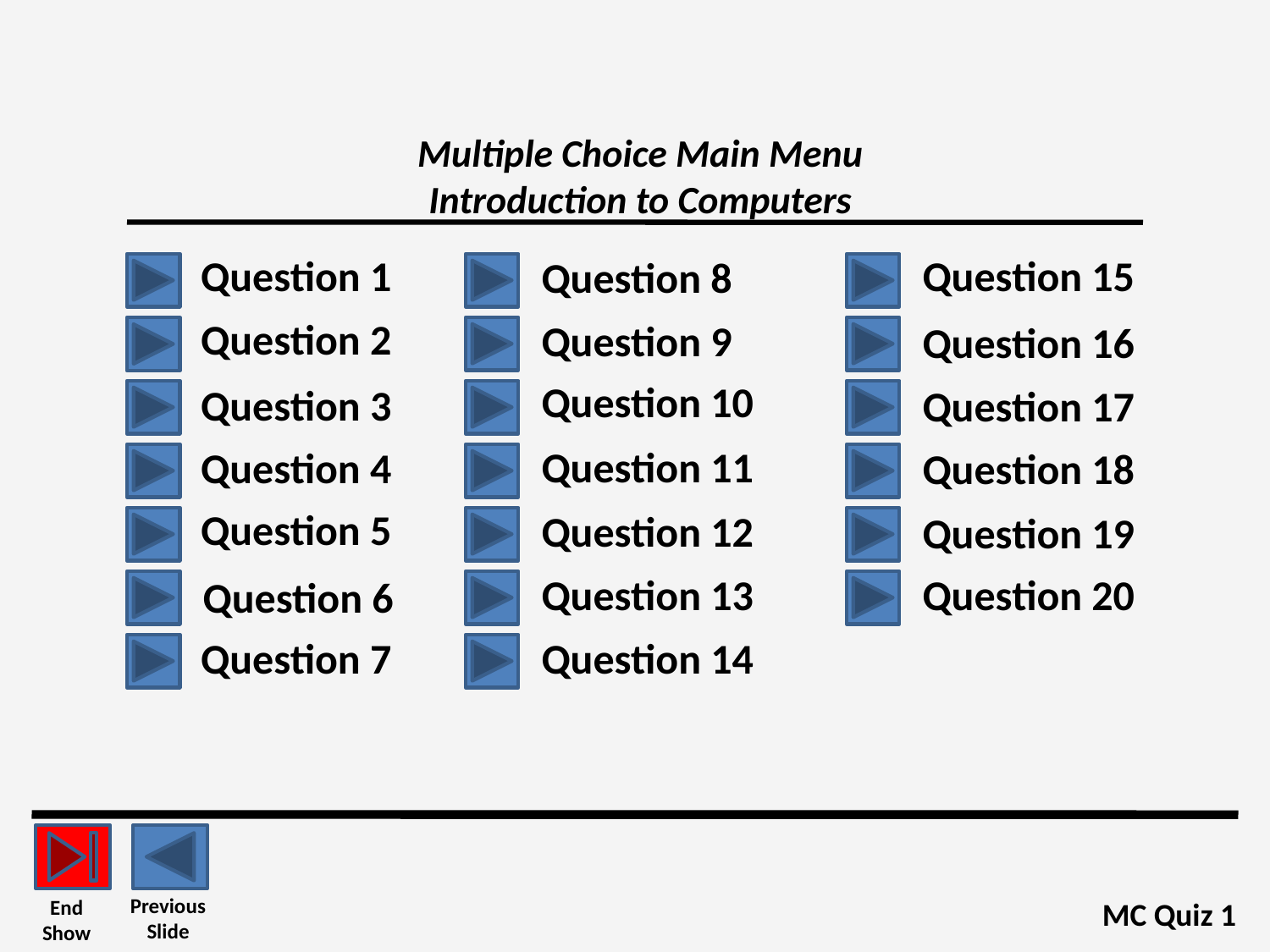

# Multiple Choice Main Menu Introduction to Computers
Question 1
Question 15
Question 8

Question 2
Question 9
Question 16

Question 10
Question 3
Question 17

Question 11
Question 4
Question 18

Question 5
Question 12
Question 19

Question 13
Question 20
Question 6

Question 7
Question 14

Previous
Slide
End Show
MC Quiz 1